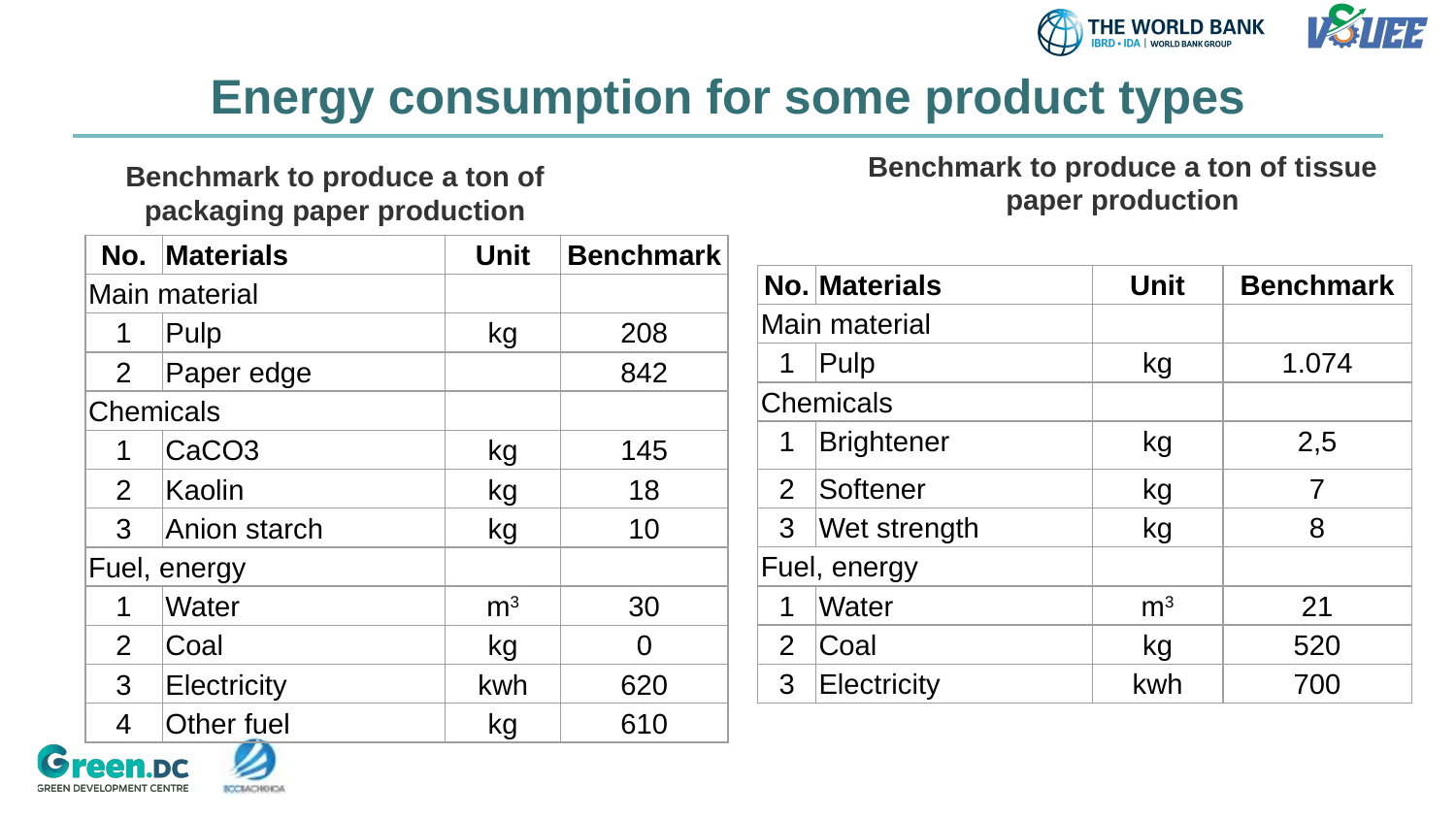

# Energy consumption for some product types
Benchmark to produce a ton of tissue paper production
Benchmark to produce a ton of packaging paper production
| No. | Materials | Unit | Benchmark |
| --- | --- | --- | --- |
| Main material |  |  |  |
| 1 | Pulp | kg | 208 |
| 2 | Paper edge |  | 842 |
| Chemicals |  |  |  |
| 1 | CaCO3 | kg | 145 |
| 2 | Kaolin | kg | 18 |
| 3 | Anion starch | kg | 10 |
| Fuel, energy |  |  |  |
| 1 | Water | m3 | 30 |
| 2 | Coal | kg | 0 |
| 3 | Electricity | kwh | 620 |
| 4 | Other fuel | kg | 610 |
| No. | Materials | Unit | Benchmark |
| --- | --- | --- | --- |
| Main material |  |  |  |
| 1 | Pulp | kg | 1.074 |
| Chemicals |  |  |  |
| 1 | Brightener | kg | 2,5 |
| 2 | Softener | kg | 7 |
| 3 | Wet strength | kg | 8 |
| Fuel, energy |  |  |  |
| 1 | Water | m3 | 21 |
| 2 | Coal | kg | 520 |
| 3 | Electricity | kwh | 700 |